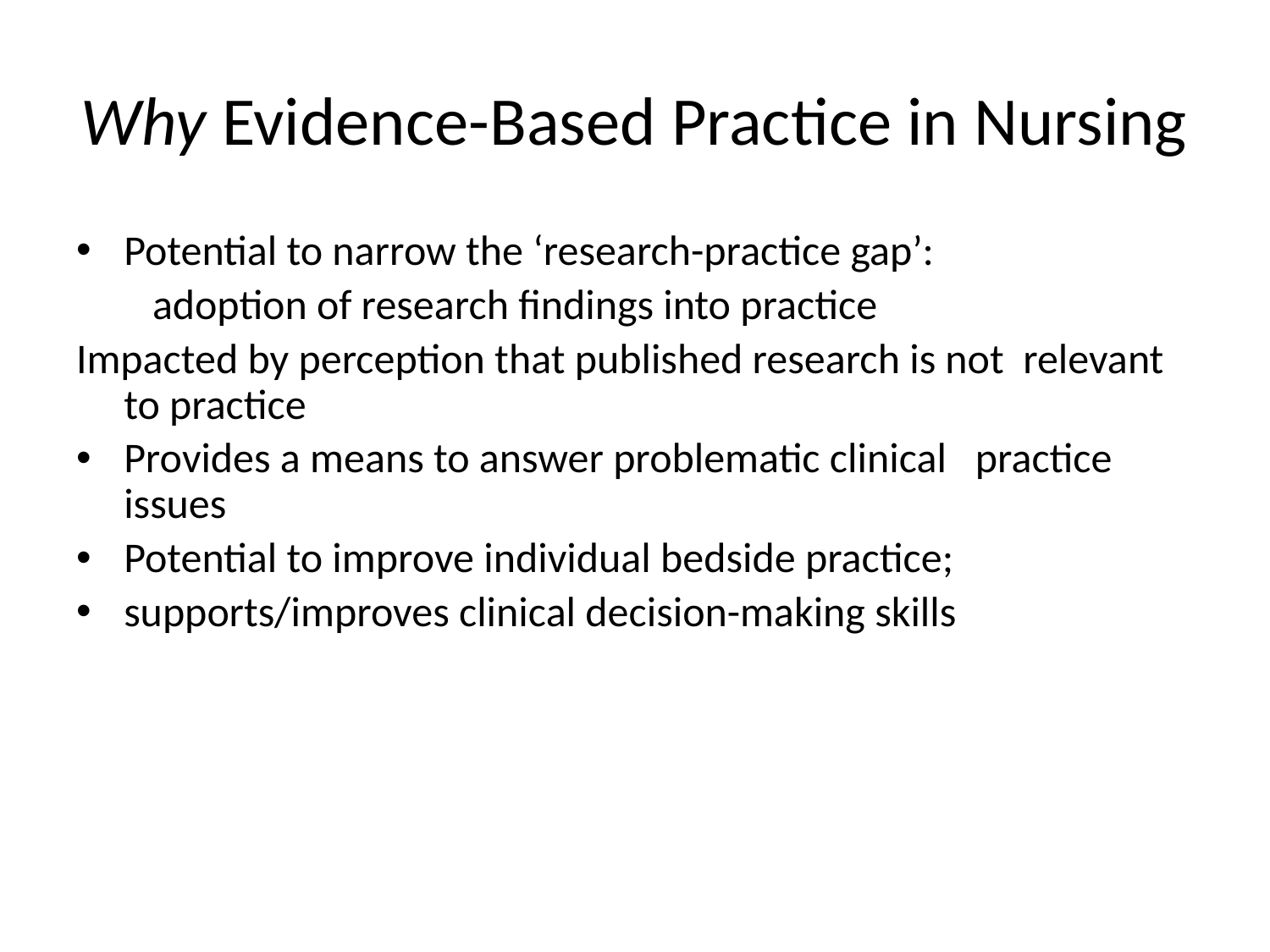

# Why Evidence-Based Practice in Nursing
Potential to narrow the ‘research-practice gap’:
        adoption of research findings into practice
Impacted by perception that published research is not  relevant to practice
Provides a means to answer problematic clinical   practice issues
Potential to improve individual bedside practice;
supports/improves clinical decision-making skills